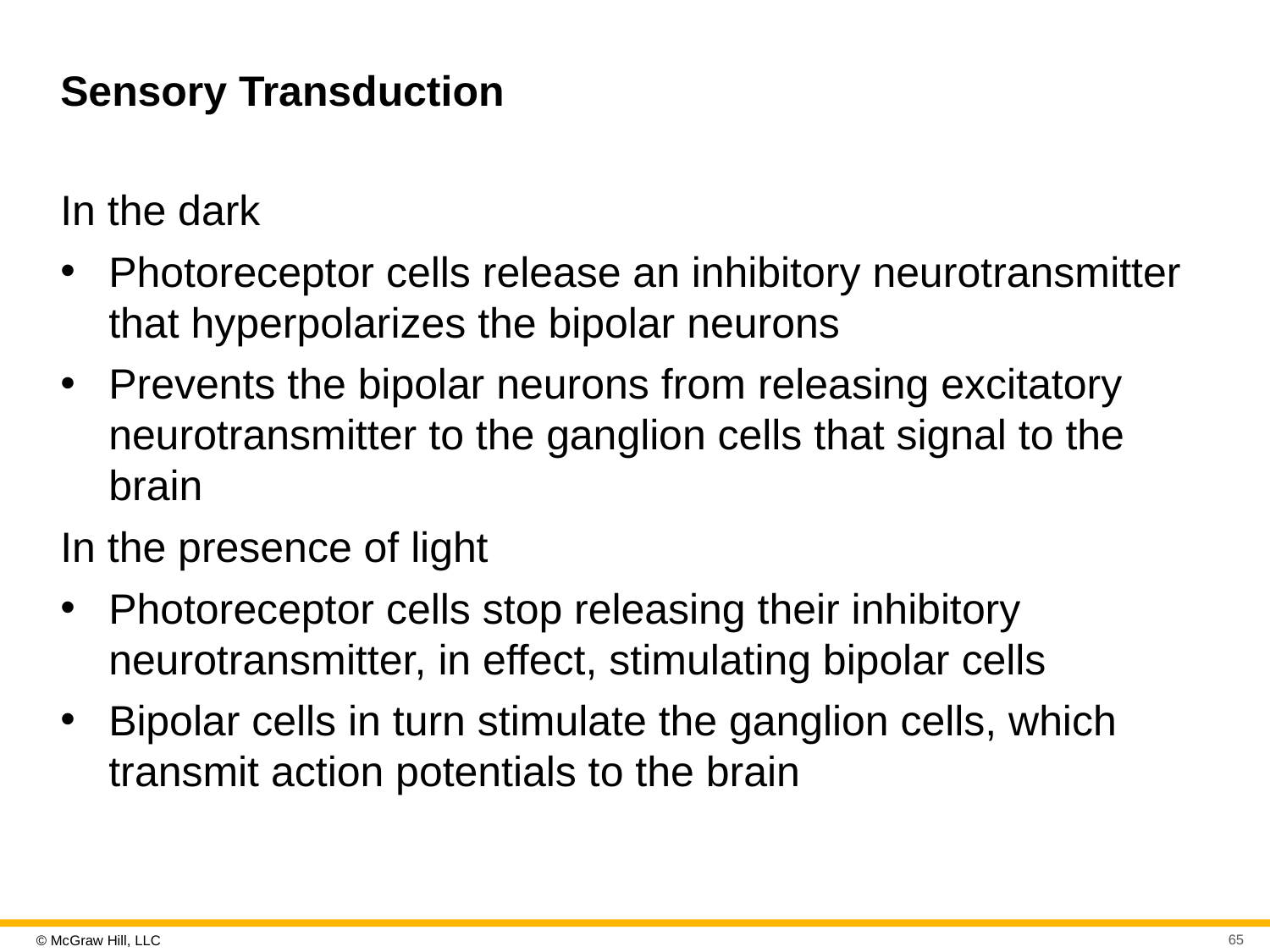

# Sensory Transduction
In the dark
Photoreceptor cells release an inhibitory neurotransmitter that hyperpolarizes the bipolar neurons
Prevents the bipolar neurons from releasing excitatory neurotransmitter to the ganglion cells that signal to the brain
In the presence of light
Photoreceptor cells stop releasing their inhibitory neurotransmitter, in effect, stimulating bipolar cells
Bipolar cells in turn stimulate the ganglion cells, which transmit action potentials to the brain
65